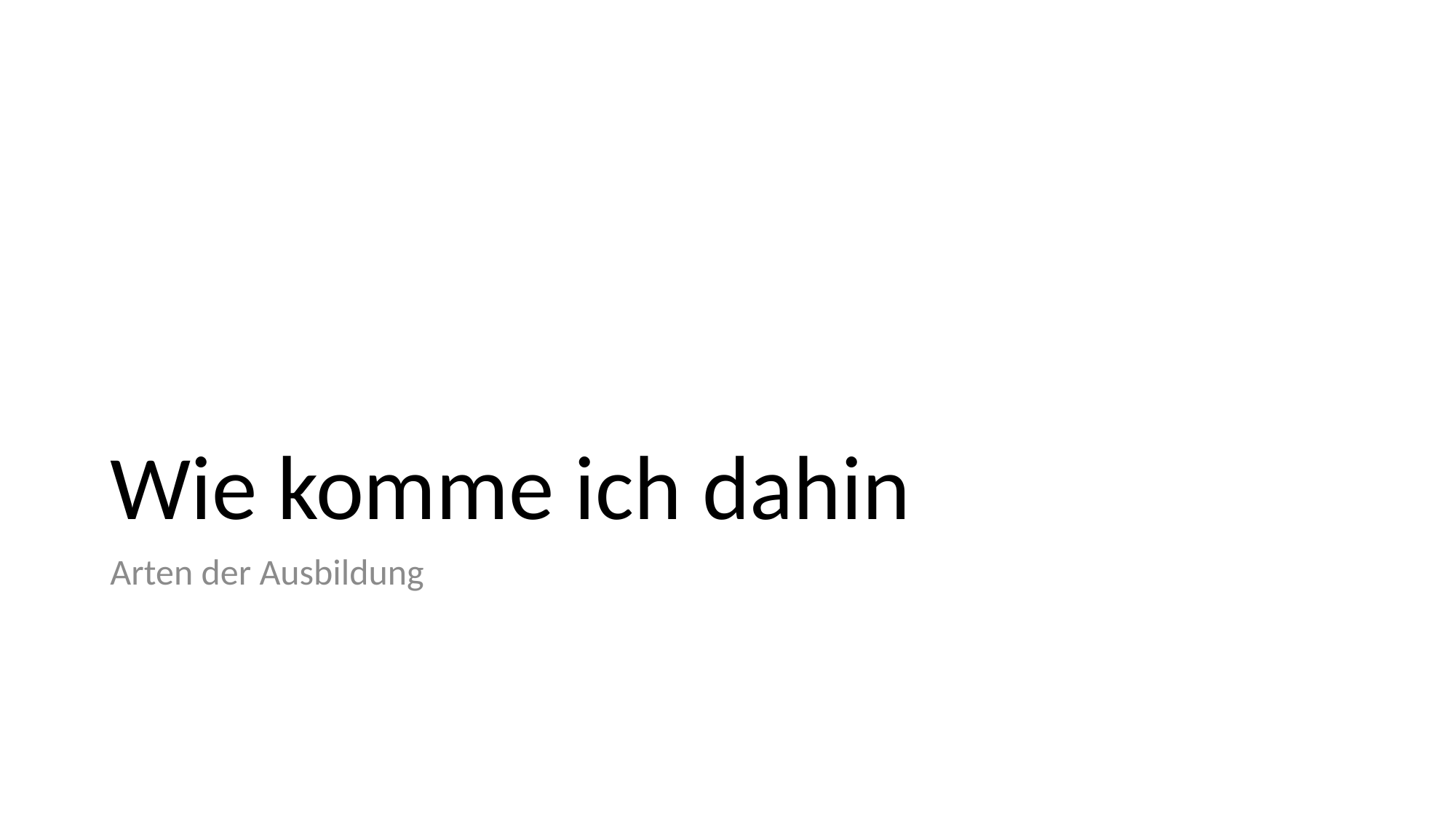

# Wie komme ich dahin
Arten der Ausbildung